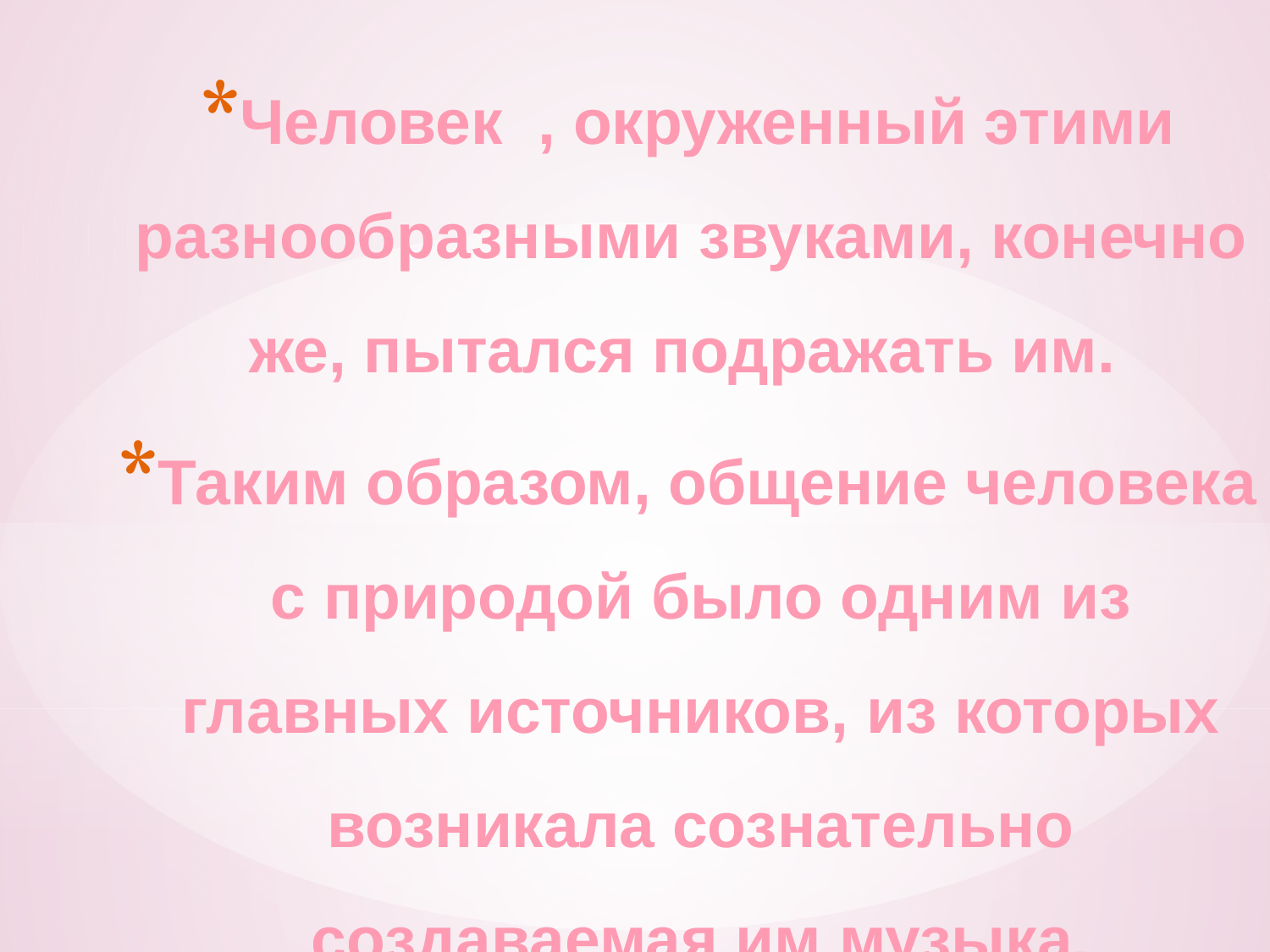

Человек  , окруженный этими разно­образными звуками, конечно же, пытался подра­жать им.
Таким образом, общение человека с природой было одним из главных источников, из которых возникала сознательно создаваемая им музыка.